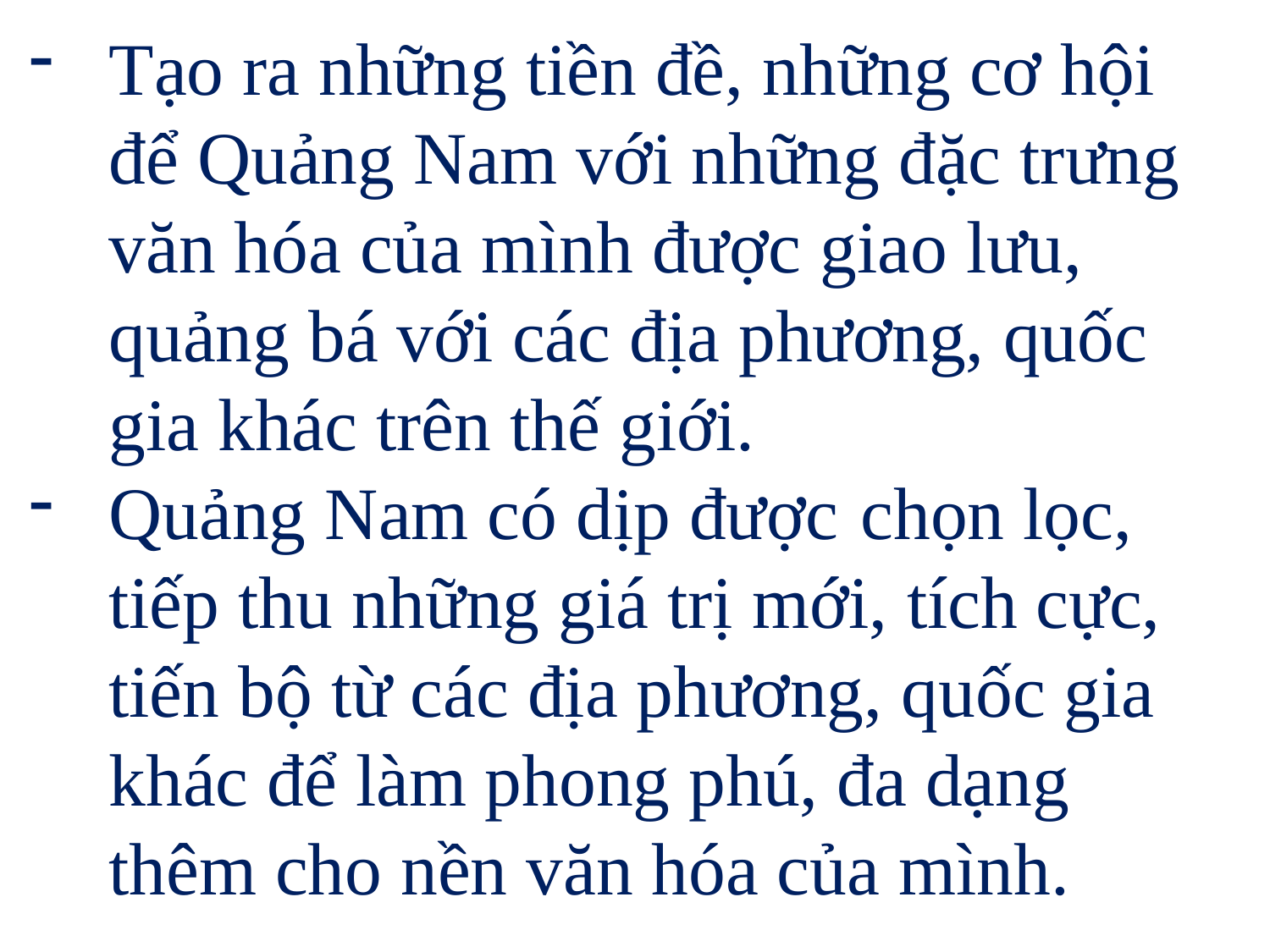

Tạo ra những tiền đề, những cơ hội để Quảng Nam với những đặc trưng văn hóa của mình được giao lưu, quảng bá với các địa phương, quốc gia khác trên thế giới.
Quảng Nam có dịp được chọn lọc, tiếp thu những giá trị mới, tích cực, tiến bộ từ các địa phương, quốc gia khác để làm phong phú, đa dạng thêm cho nền văn hóa của mình.